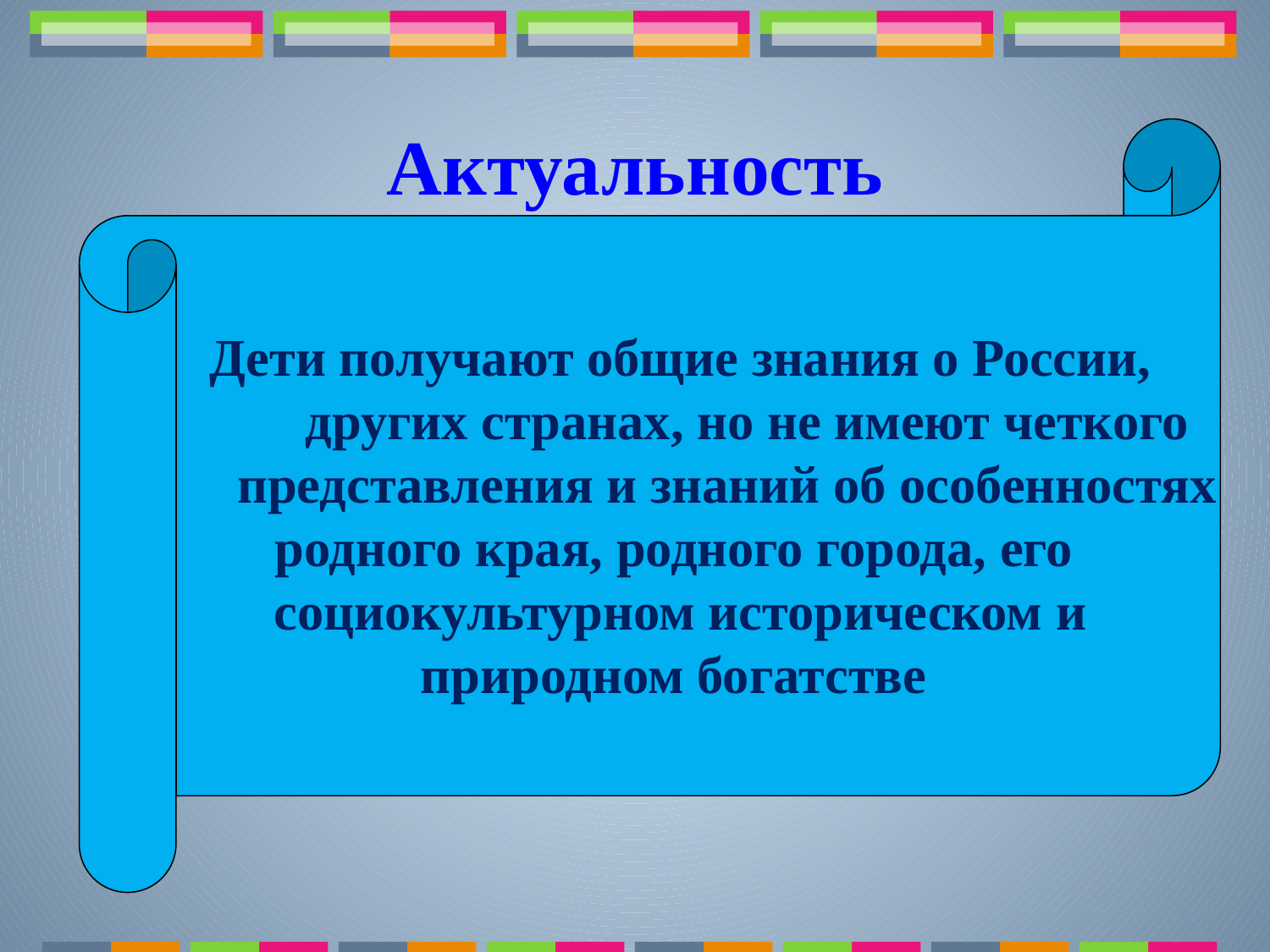

# Актуальность

 Дети получают общие знания о России,
           других странах, но не имеют четкого
         представления и знаний об особенностях
родного края, родного города, его
 социокультурном историческом и
 природном богатстве